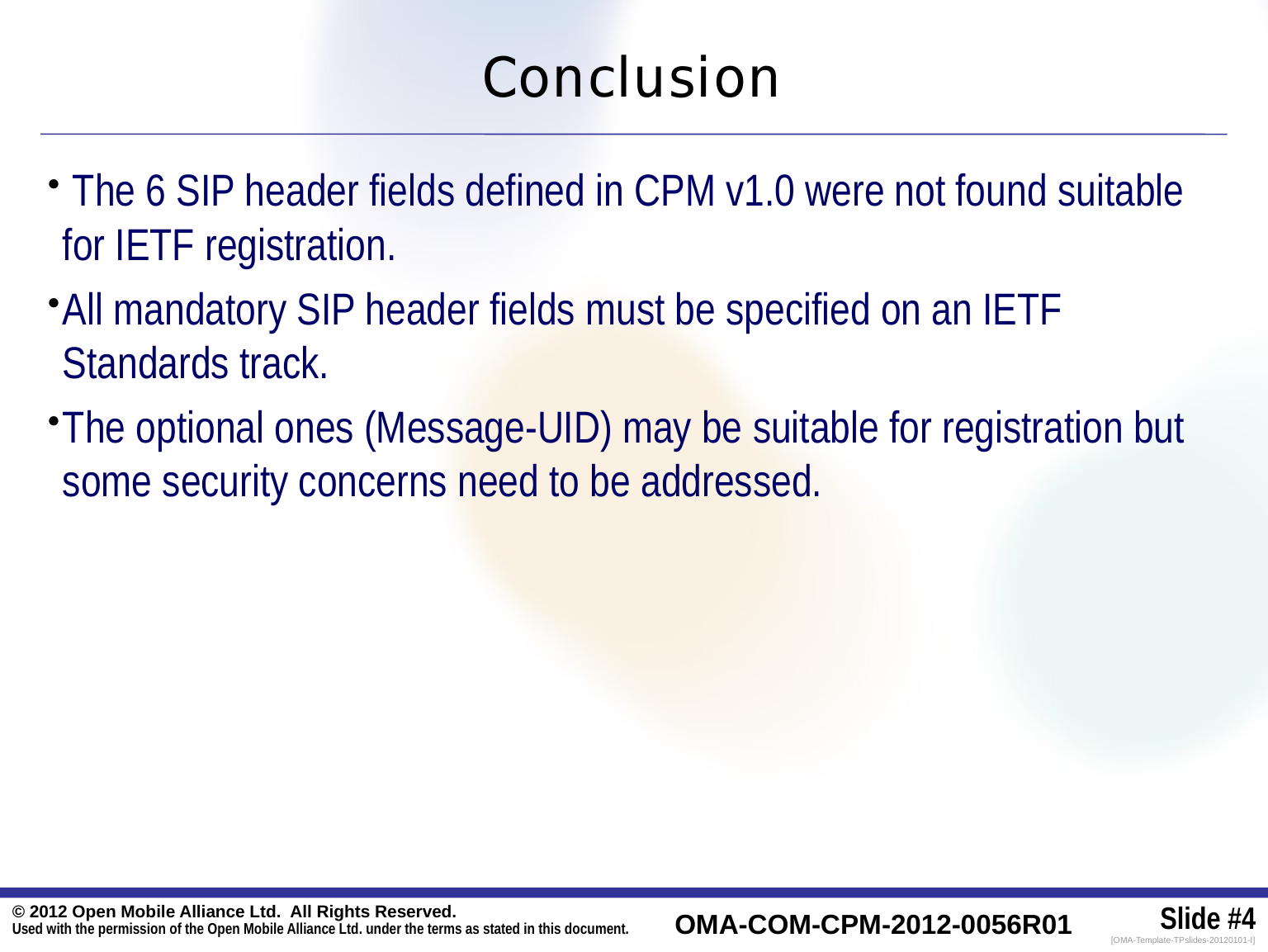

Conclusion
 The 6 SIP header fields defined in CPM v1.0 were not found suitable for IETF registration.
All mandatory SIP header fields must be specified on an IETF Standards track.
The optional ones (Message-UID) may be suitable for registration but some security concerns need to be addressed.